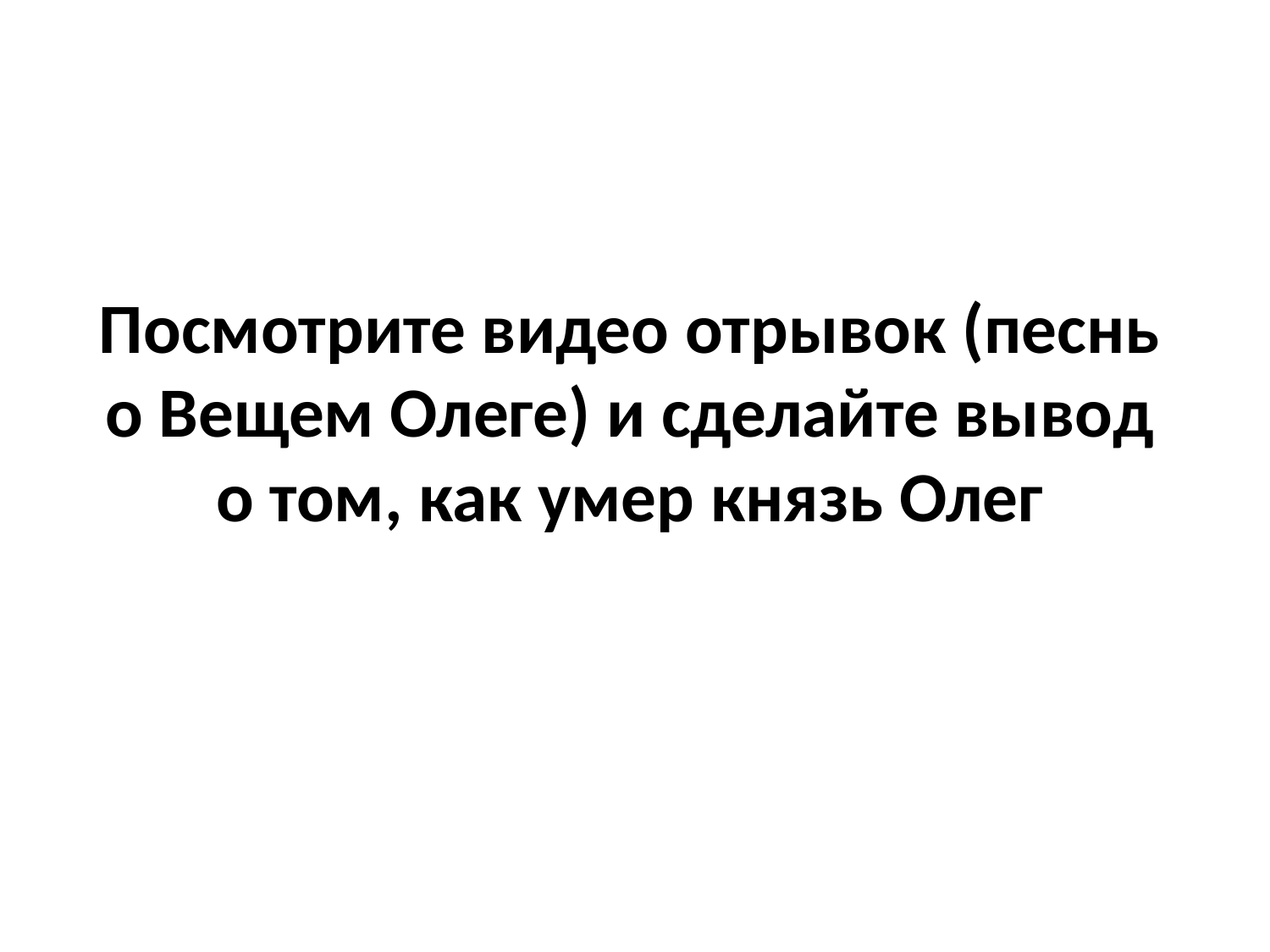

Посмотрите видео отрывок (песнь о Вещем Олеге) и сделайте вывод о том, как умер князь Олег